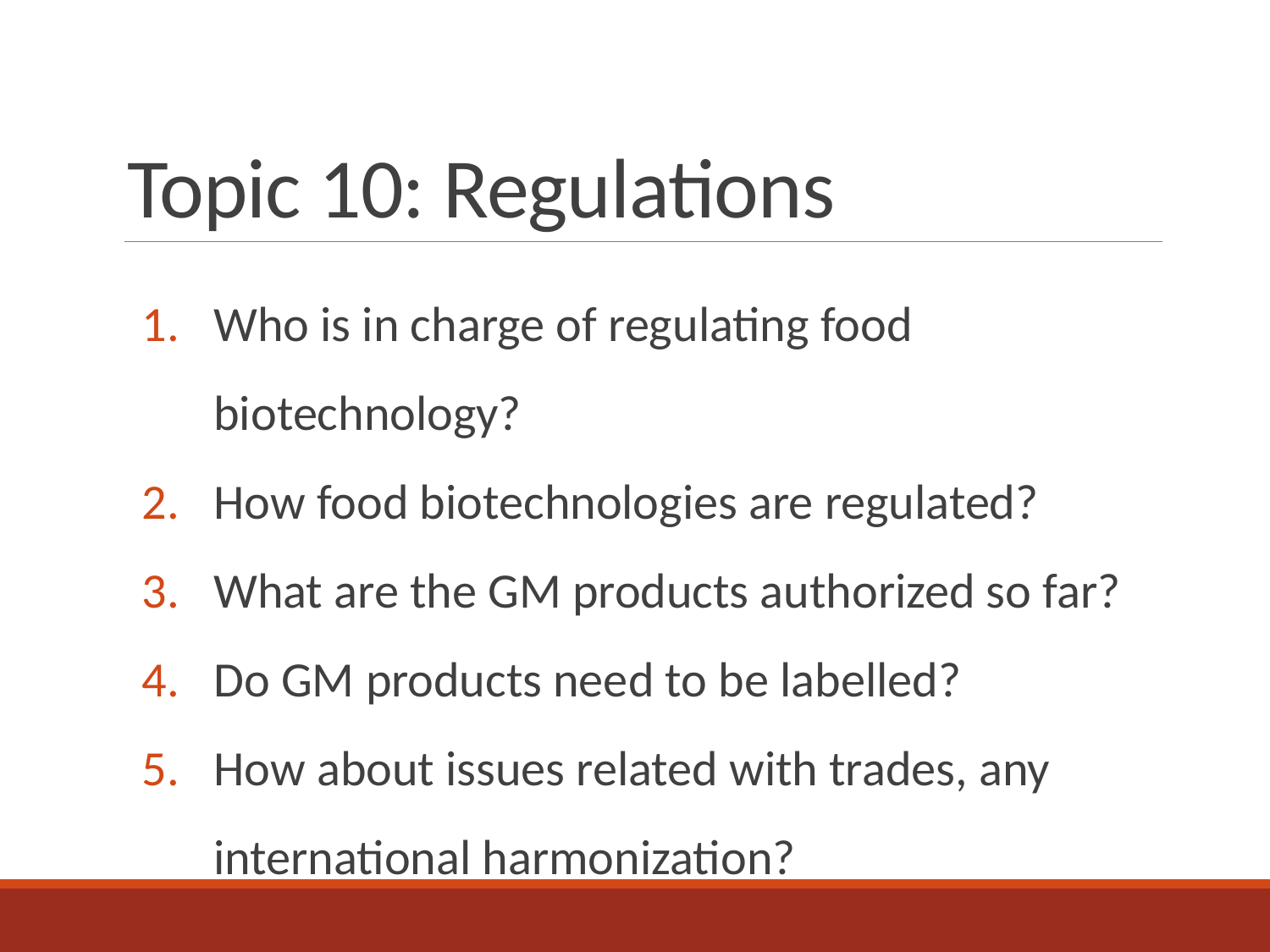

# Topic 10: Regulations
Who is in charge of regulating food biotechnology?
How food biotechnologies are regulated?
What are the GM products authorized so far?
Do GM products need to be labelled?
How about issues related with trades, any international harmonization?